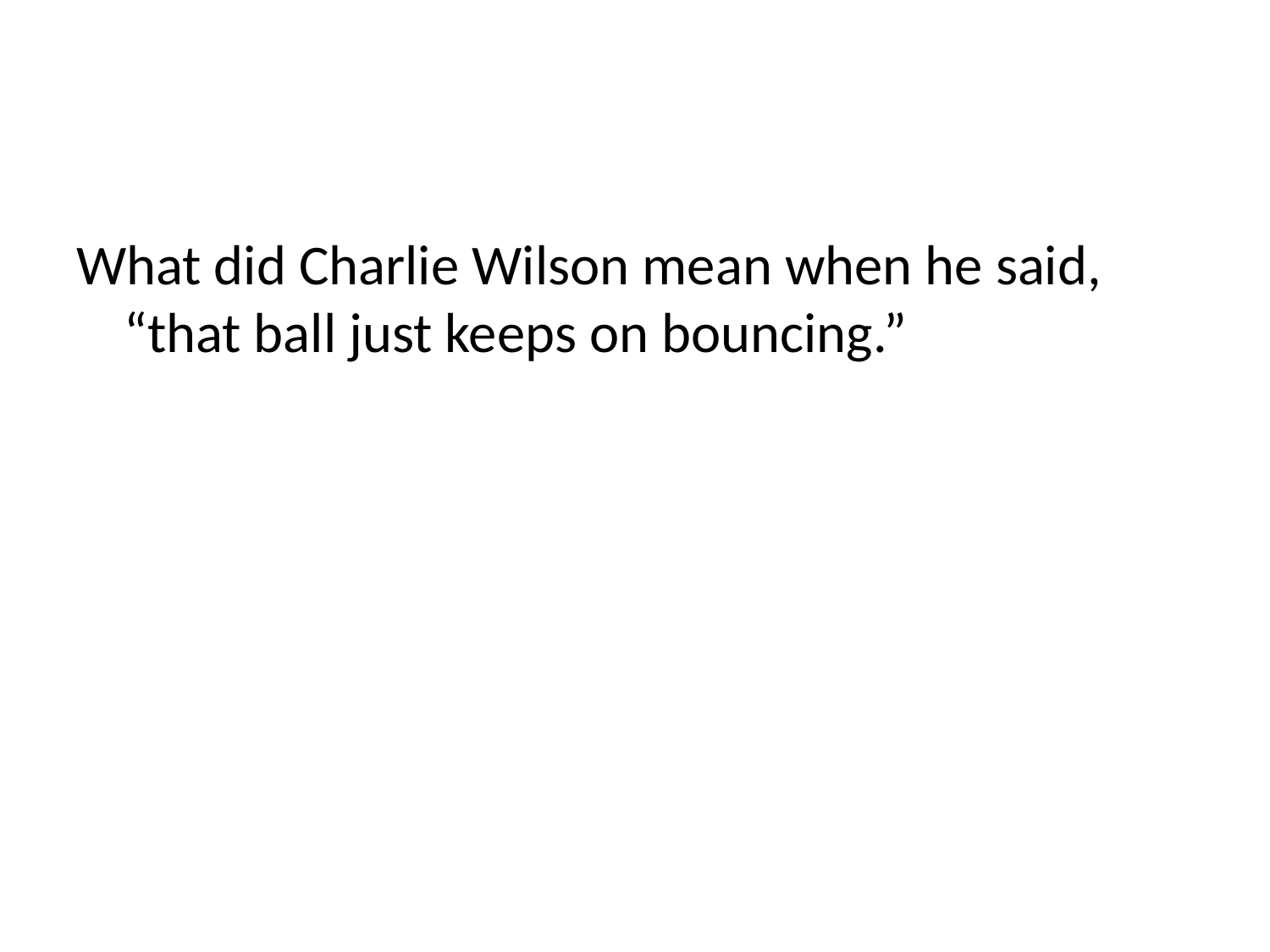

#
What did Charlie Wilson mean when he said, “that ball just keeps on bouncing.”